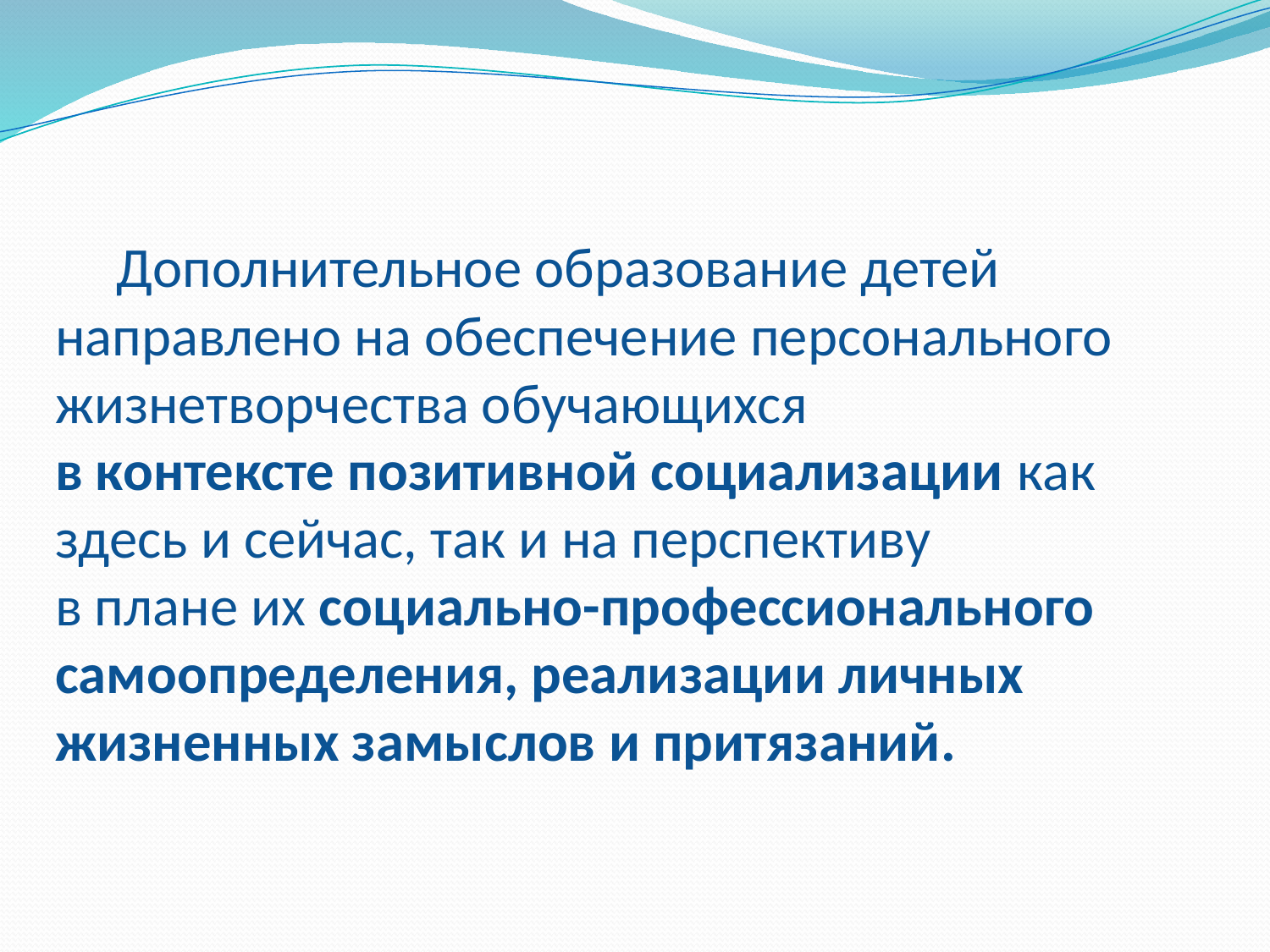

# Дополнительное образование детей направлено на обеспечение персонального жизнетворчества обучающихся в контексте позитивной социализации как здесь и сейчас, так и на перспективу в плане их социально-профессионального самоопределения, реализации личных жизненных замыслов и притязаний.